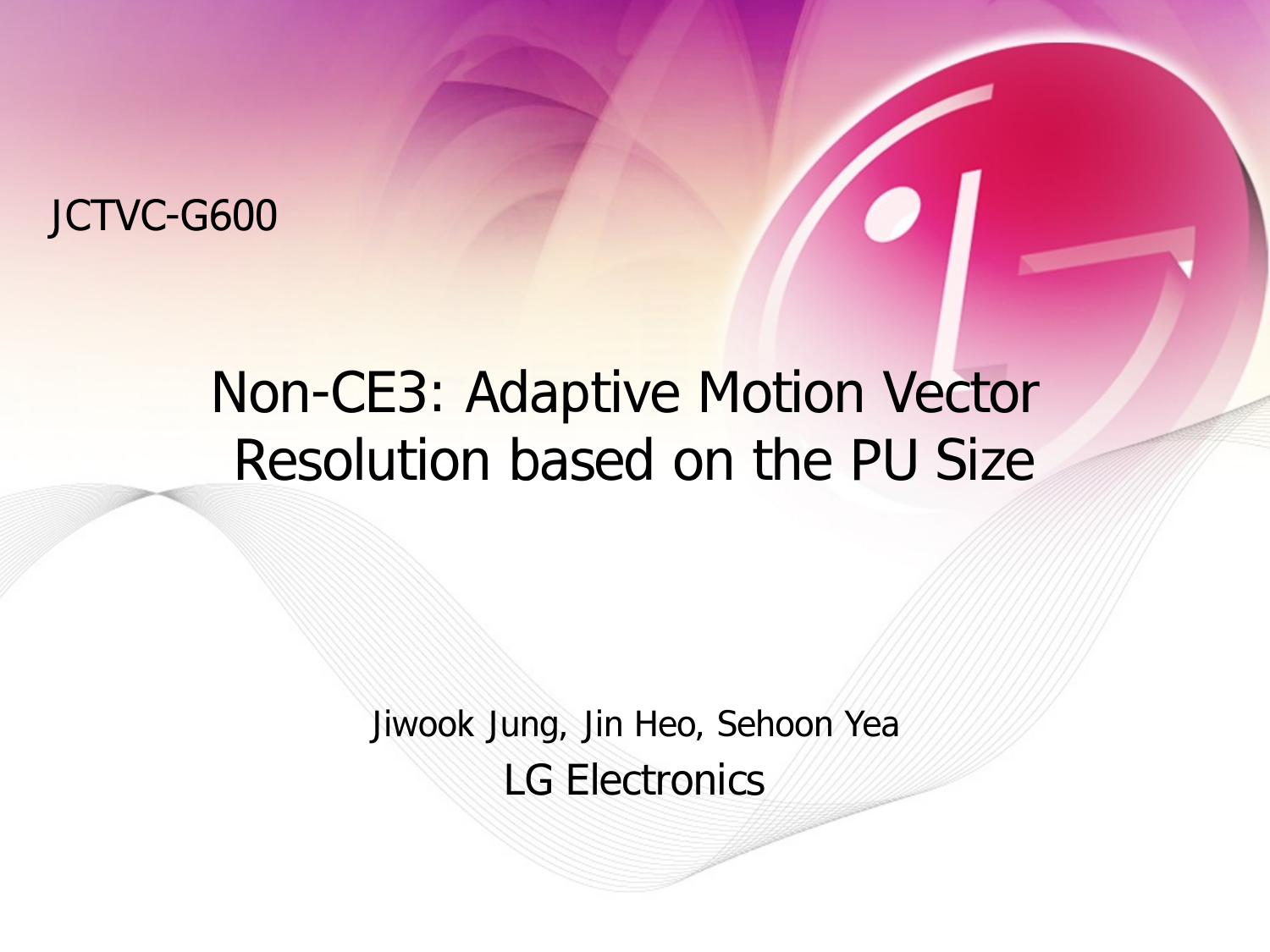

JCTVC-G600
# Non-CE3: Adaptive Motion Vector Resolution based on the PU Size
Jiwook Jung, Jin Heo, Sehoon Yea
LG Electronics